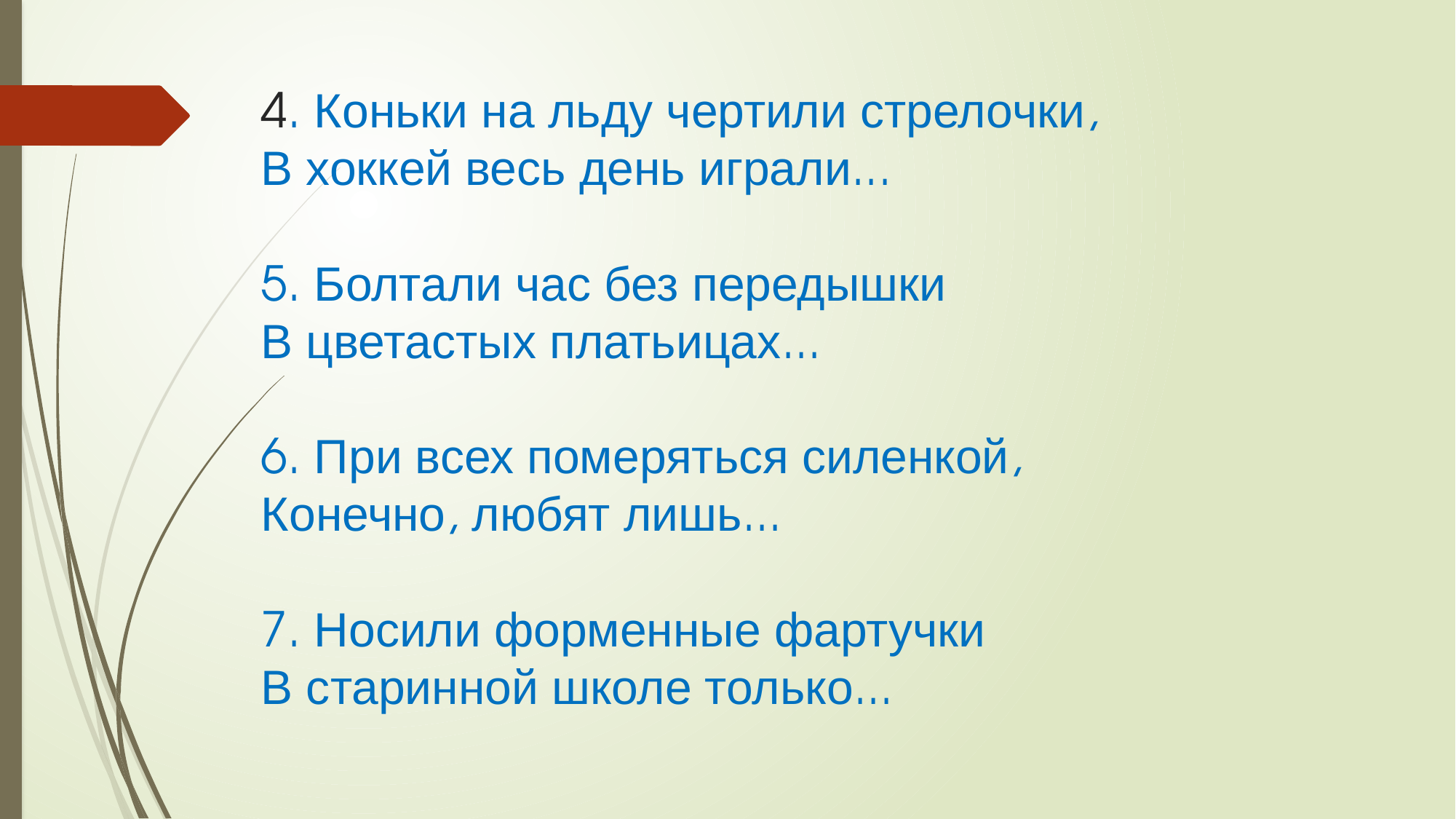

# 4. Коньки на льду чертили стрелочки, В хоккей весь день играли... 5. Болтали час без передышки В цветастых платьицах... 6. При всех померяться силенкой, Конечно, любят лишь... 7. Носили форменные фартучки В старинной школе только...